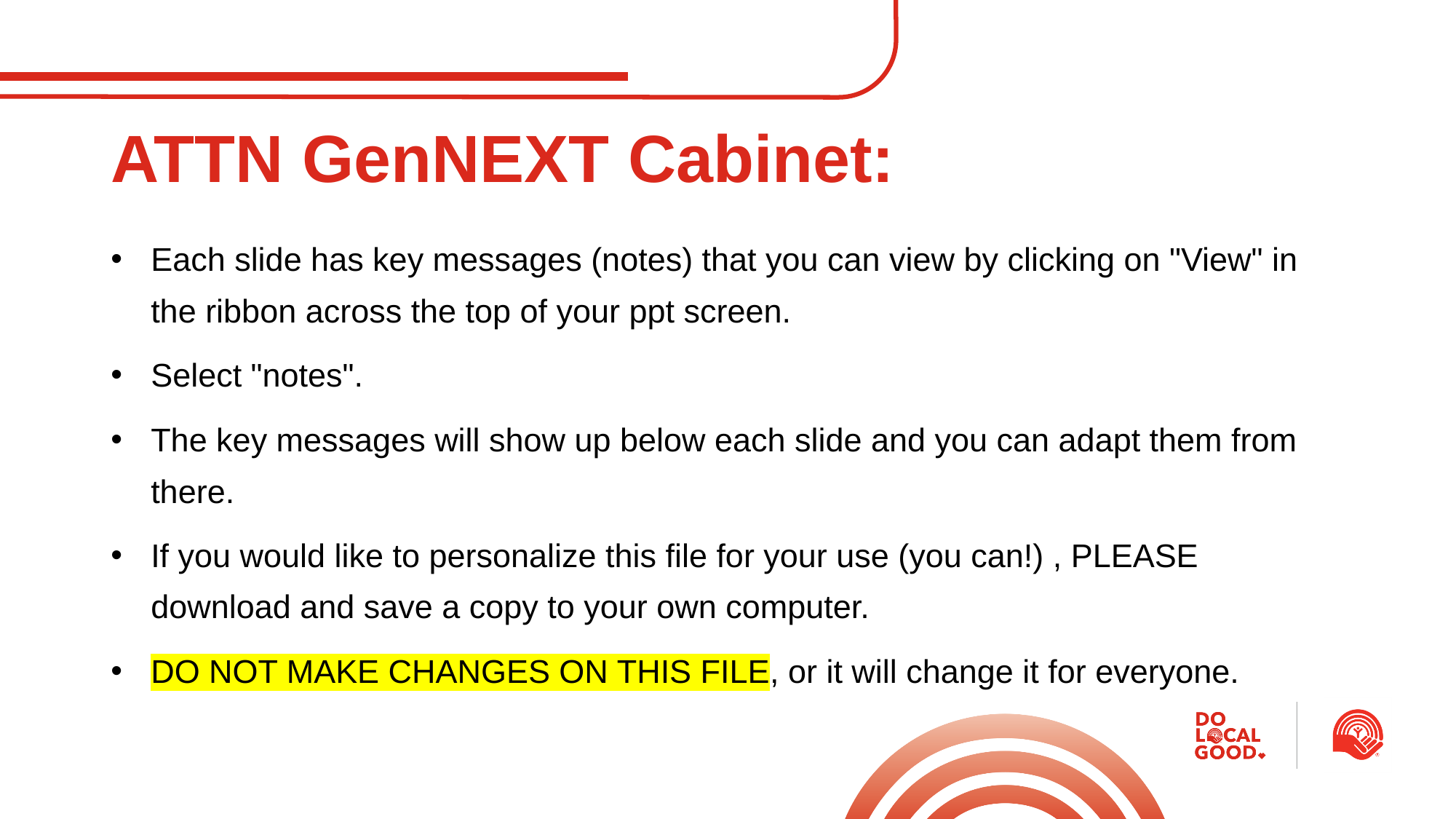

# ATTN GenNEXT Cabinet:
Each slide has key messages (notes) that you can view by clicking on "View" in the ribbon across the top of your ppt screen. ​​
​Select "notes".​​
​The key messages will show up below each slide and you can adapt them from there.
​If you would like to personalize this file for your use (you can!) , PLEASE download and save a copy to your own computer. ​​
​DO NOT MAKE CHANGES ON THIS FILE, or it will change it for everyone. ​